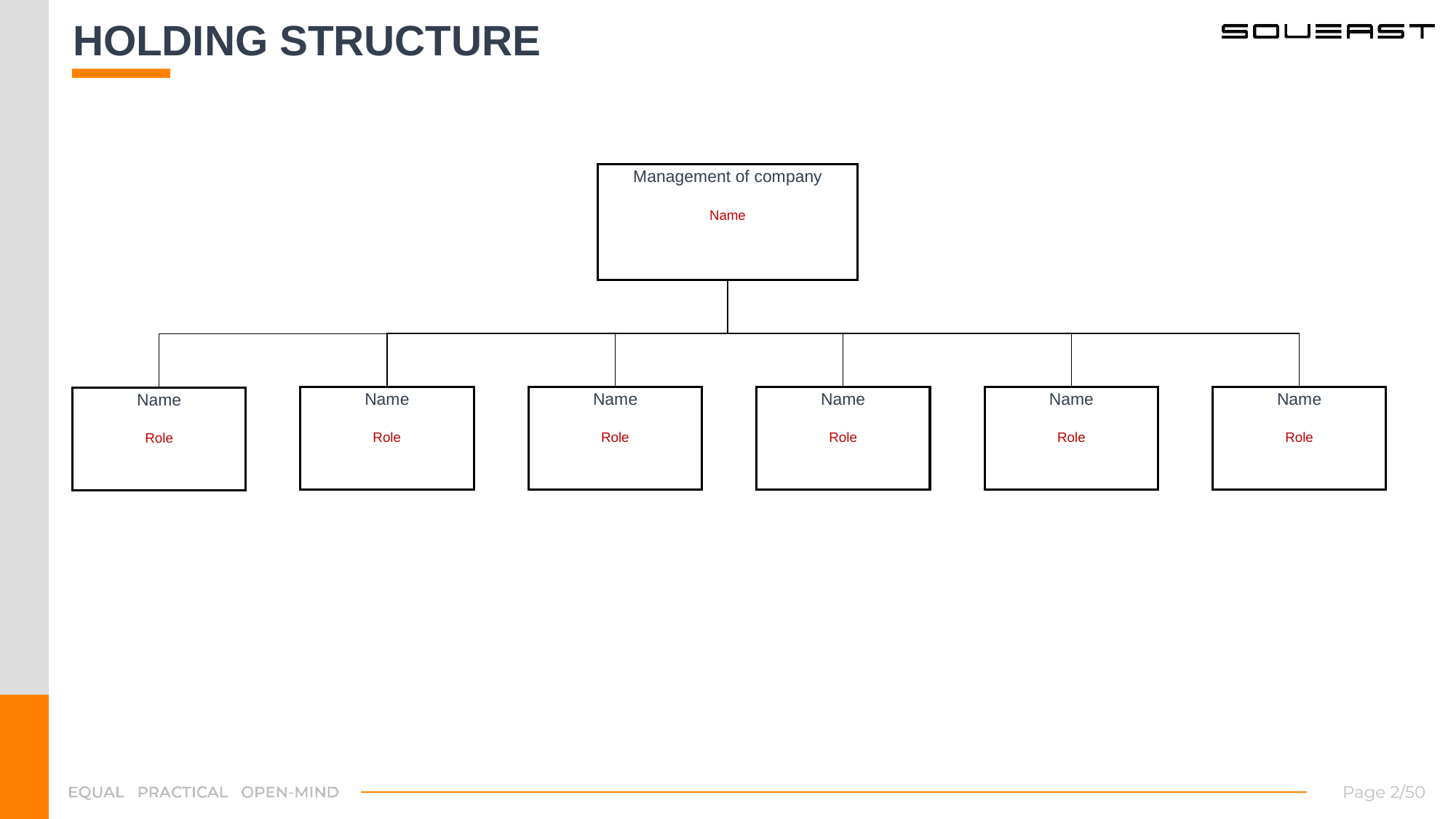

HOLDING STRUCTURE

Management of company

Name
Name

Role
Name

Role
Name

Role
Name

Role
Name

Role
Name

Role